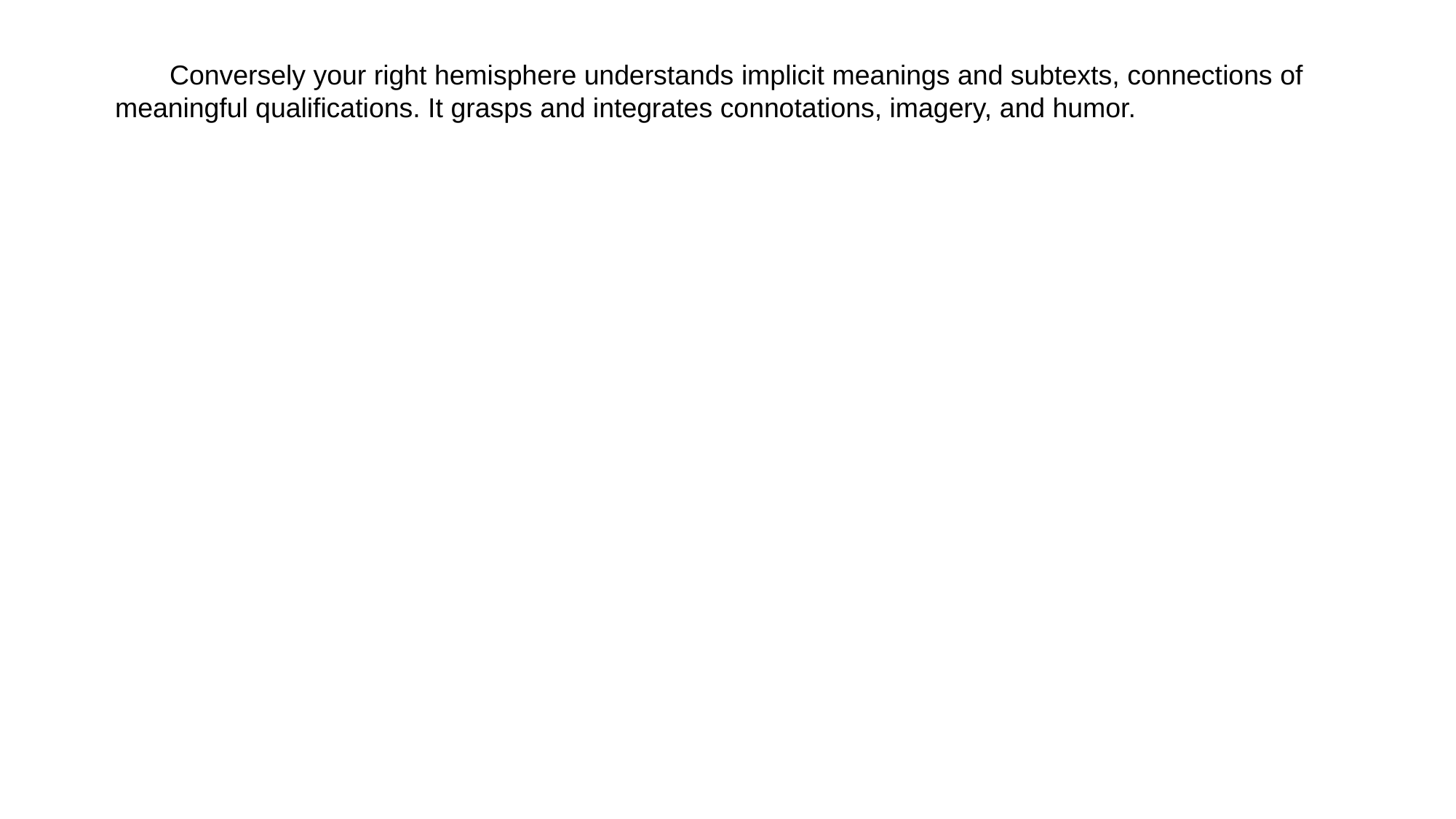

Conversely your right hemisphere understands implicit meanings and subtexts, connections of meaningful qualifications. It grasps and integrates connotations, imagery, and humor.